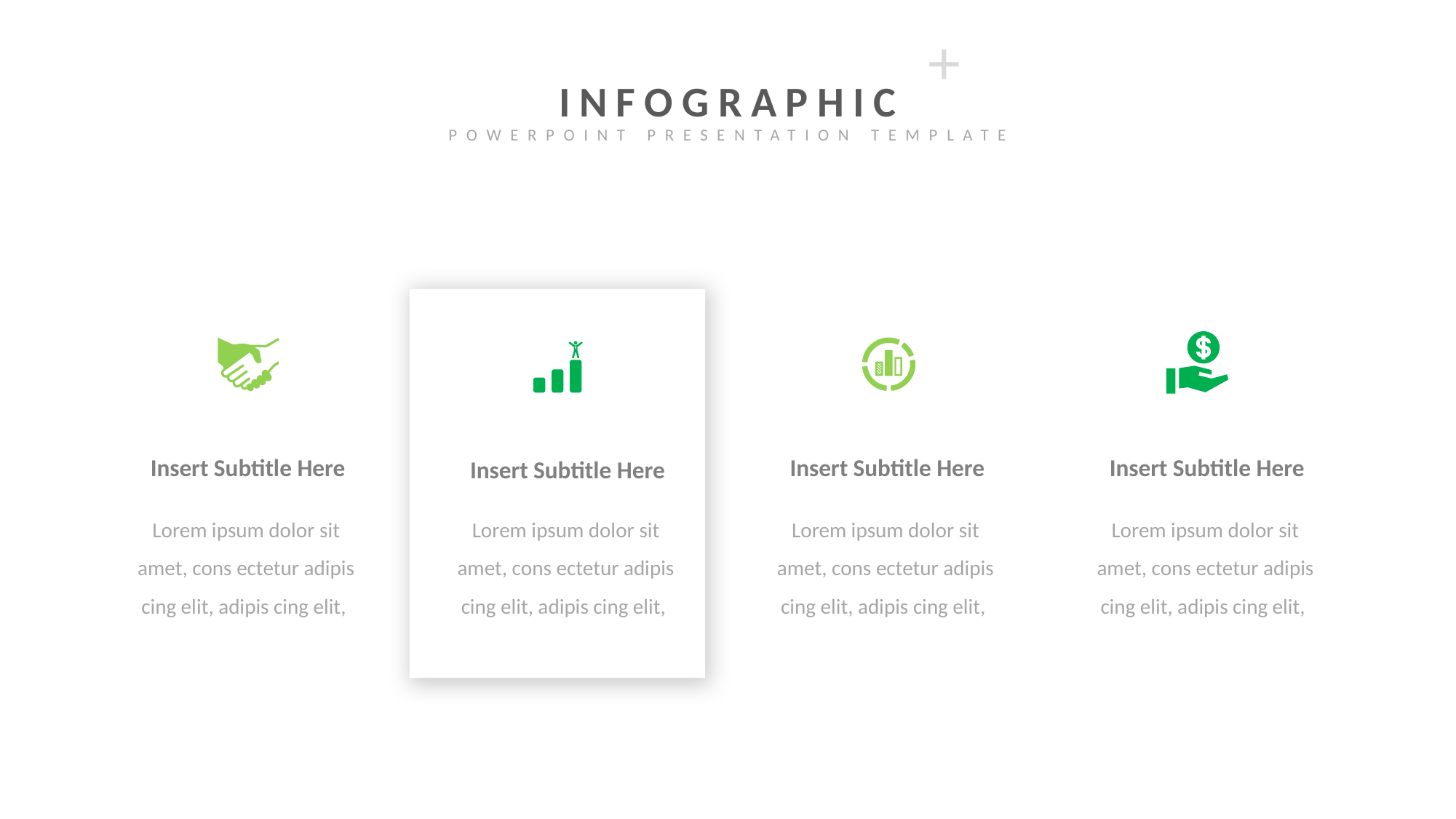

+
INFOGRAPHIC
POWERPOINT PRESENTATION TEMPLATE

Insert Subtitle Here
Insert Subtitle Here
Insert Subtitle Here
Insert Subtitle Here
Lorem ipsum dolor sit amet, cons ectetur adipis cing elit, adipis cing elit,
Lorem ipsum dolor sit amet, cons ectetur adipis cing elit, adipis cing elit,
Lorem ipsum dolor sit amet, cons ectetur adipis cing elit, adipis cing elit,
Lorem ipsum dolor sit amet, cons ectetur adipis cing elit, adipis cing elit,